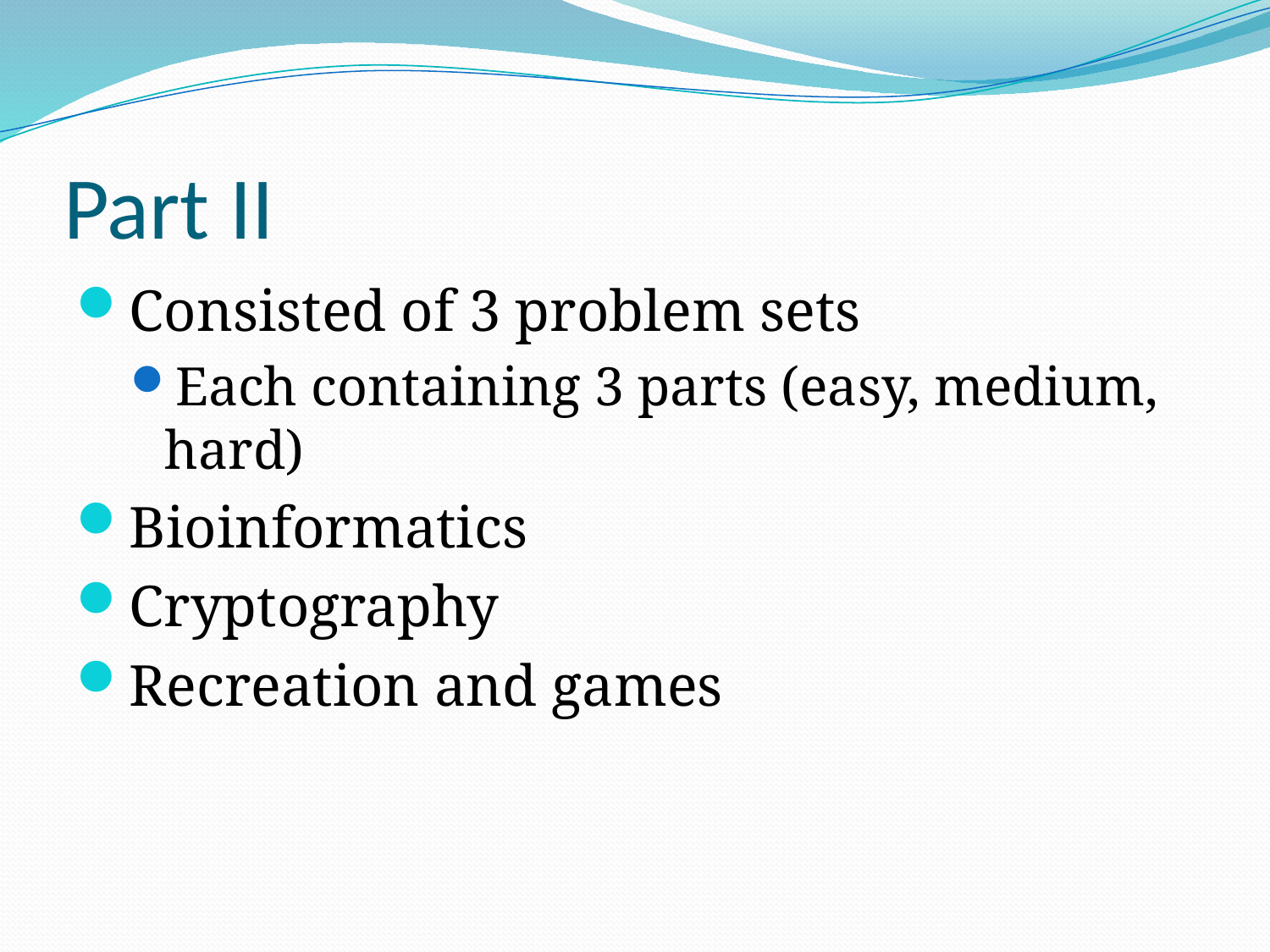

# Part II
Consisted of 3 problem sets
Each containing 3 parts (easy, medium, hard)
Bioinformatics
Cryptography
Recreation and games